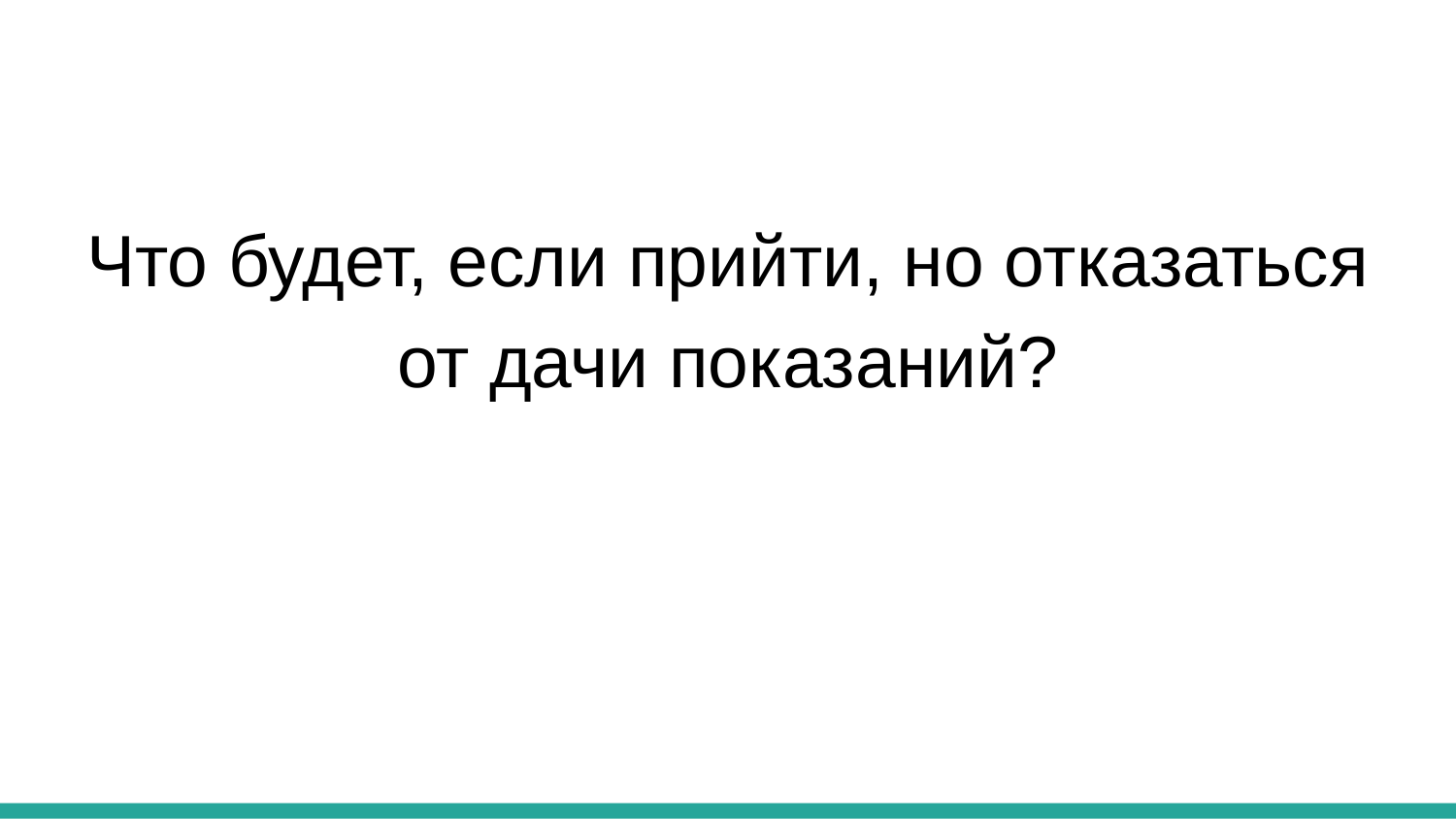

Что будет, если прийти, но отказаться от дачи показаний?